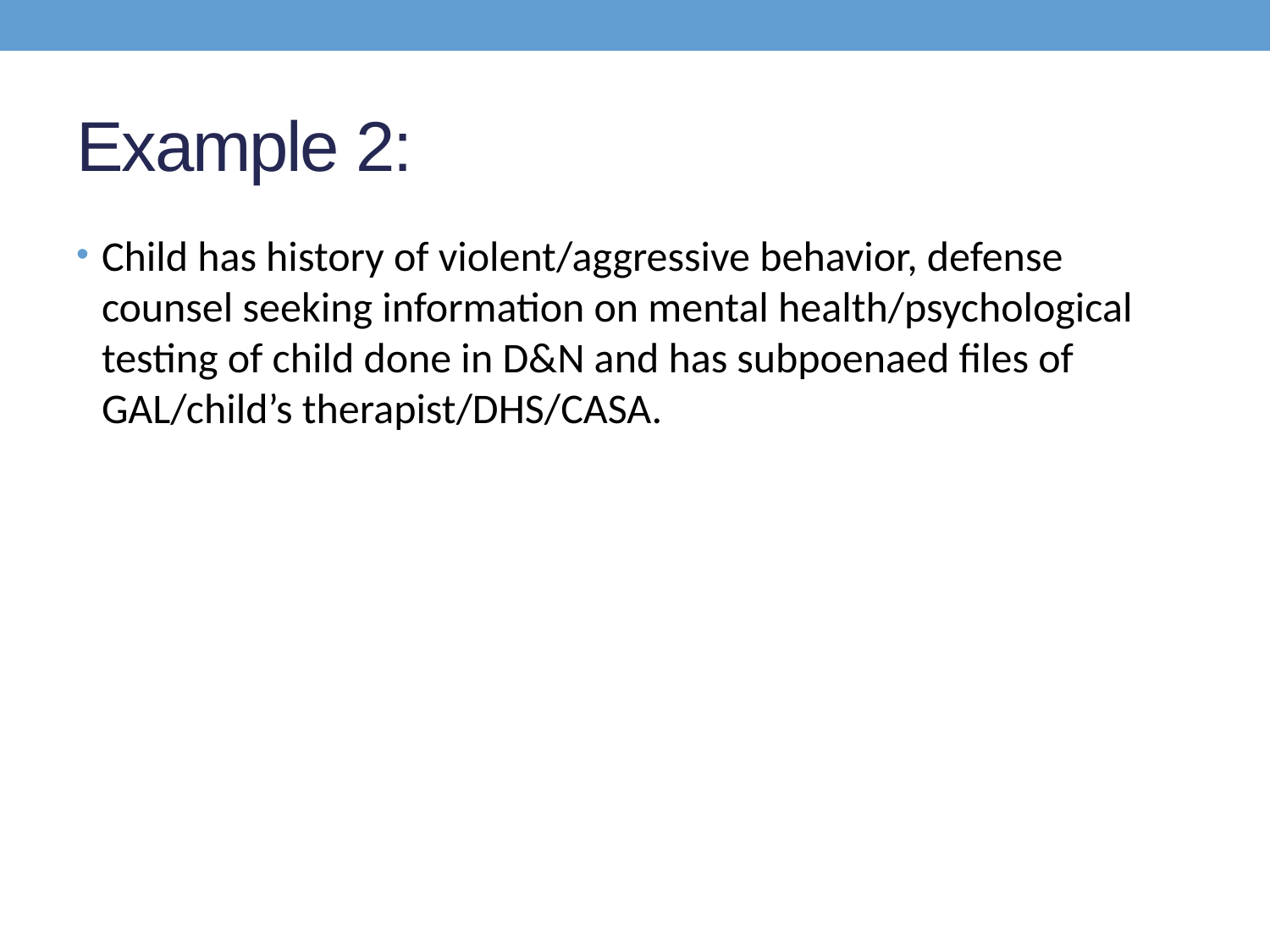

# Example 2:
Child has history of violent/aggressive behavior, defense counsel seeking information on mental health/psychological testing of child done in D&N and has subpoenaed files of GAL/child’s therapist/DHS/CASA.